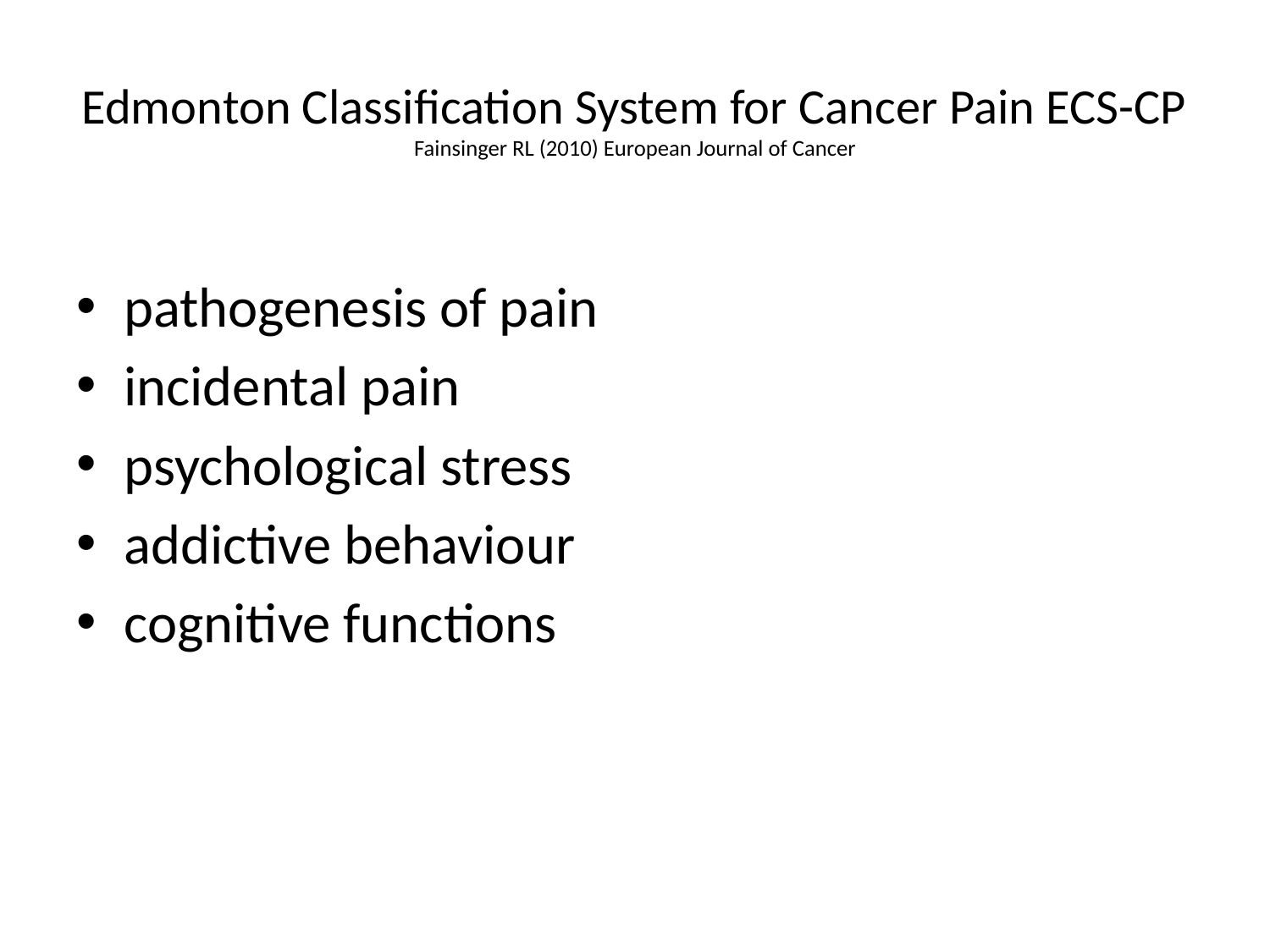

# Edmonton Classification System for Cancer Pain ECS-CP Fainsinger RL (2010) European Journal of Cancer
pathogenesis of pain
incidental pain
psychological stress
addictive behaviour
cognitive functions